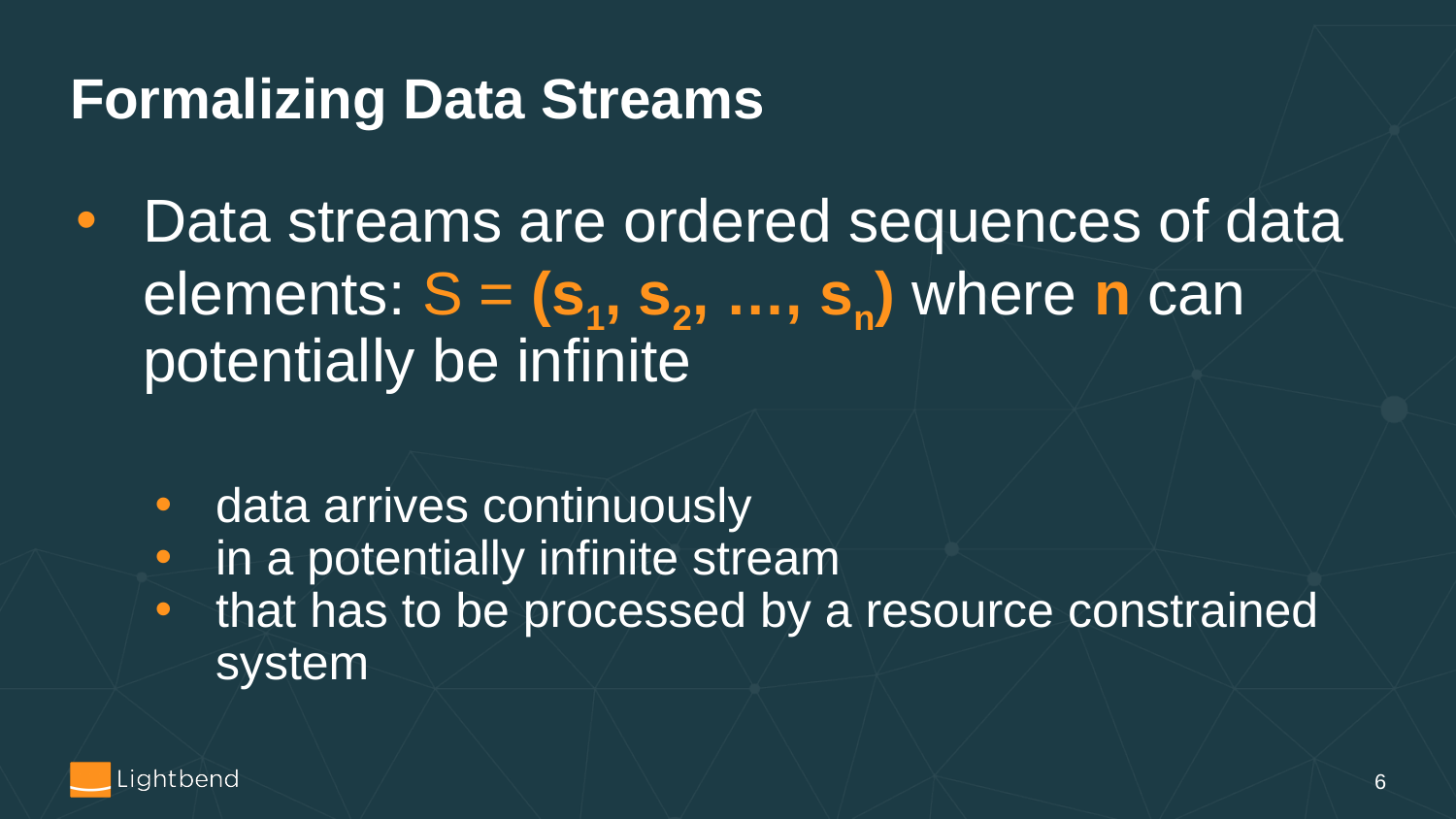

# Formalizing Data Streams
Data streams are ordered sequences of data elements: S = (s1, s2, …, sn) where n can potentially be infinite

data arrives continuously
in a potentially infinite stream
that has to be processed by a resource constrained system

6